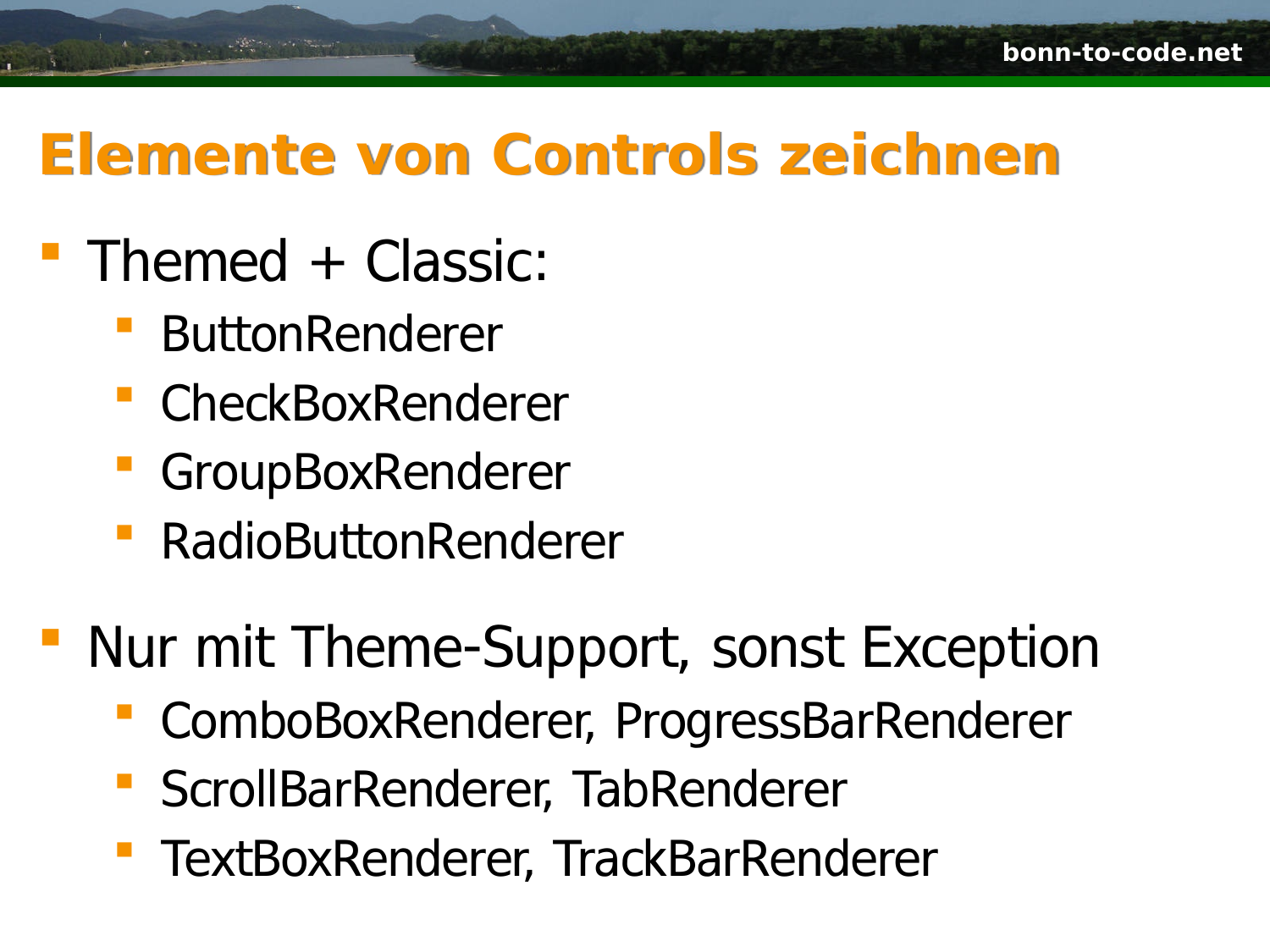

# Elemente von Controls zeichnen
Themed + Classic:
ButtonRenderer
CheckBoxRenderer
GroupBoxRenderer
RadioButtonRenderer
Nur mit Theme-Support, sonst Exception
ComboBoxRenderer, ProgressBarRenderer
ScrollBarRenderer, TabRenderer
TextBoxRenderer, TrackBarRenderer